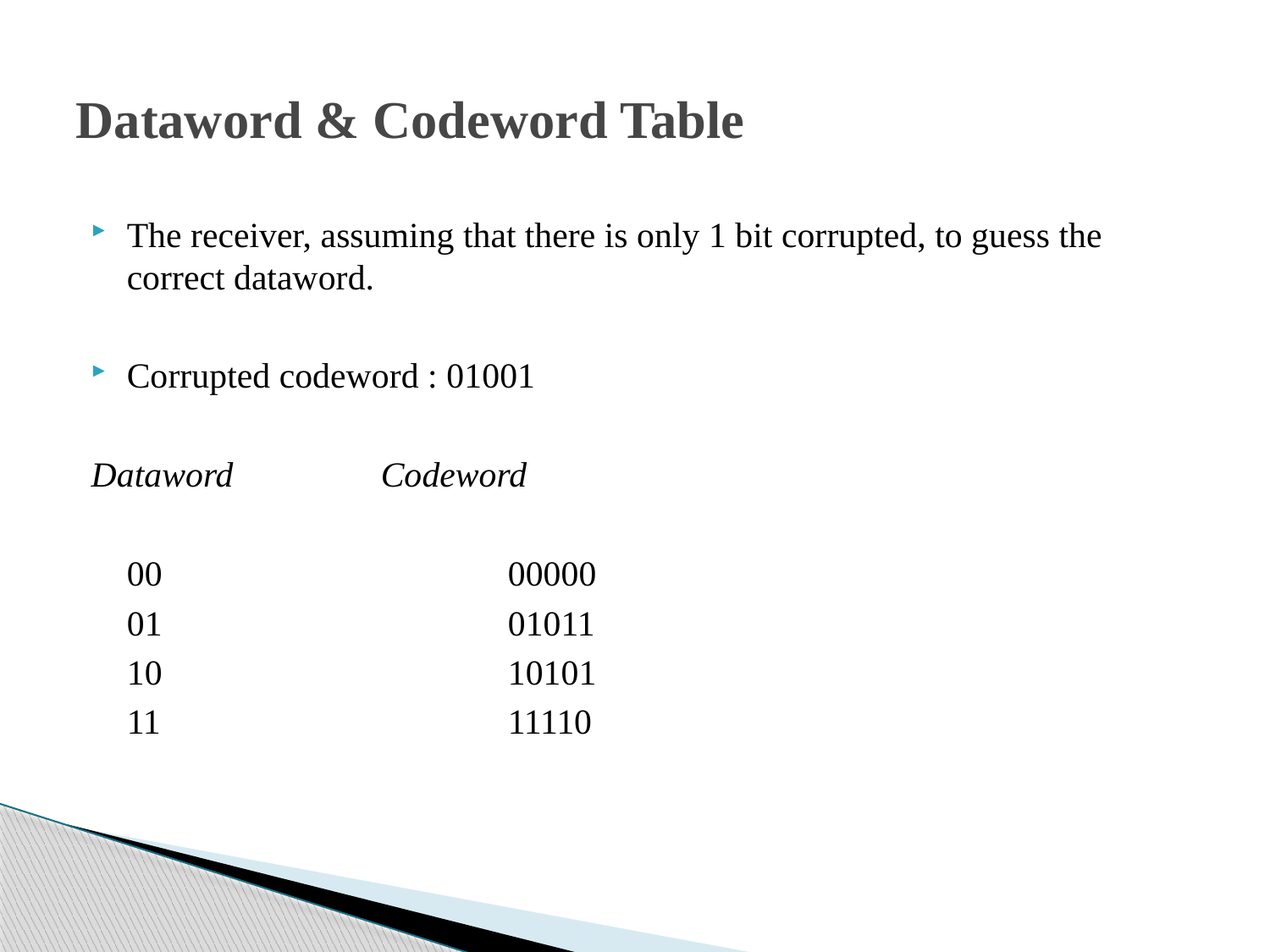

# Dataword & Codeword Table
The receiver, assuming that there is only 1 bit corrupted, to guess the correct dataword.

Corrupted codeword : 01001

Dataword 		Codeword

    00 			00000
    01			01011
    10 			10101
    11 			11110